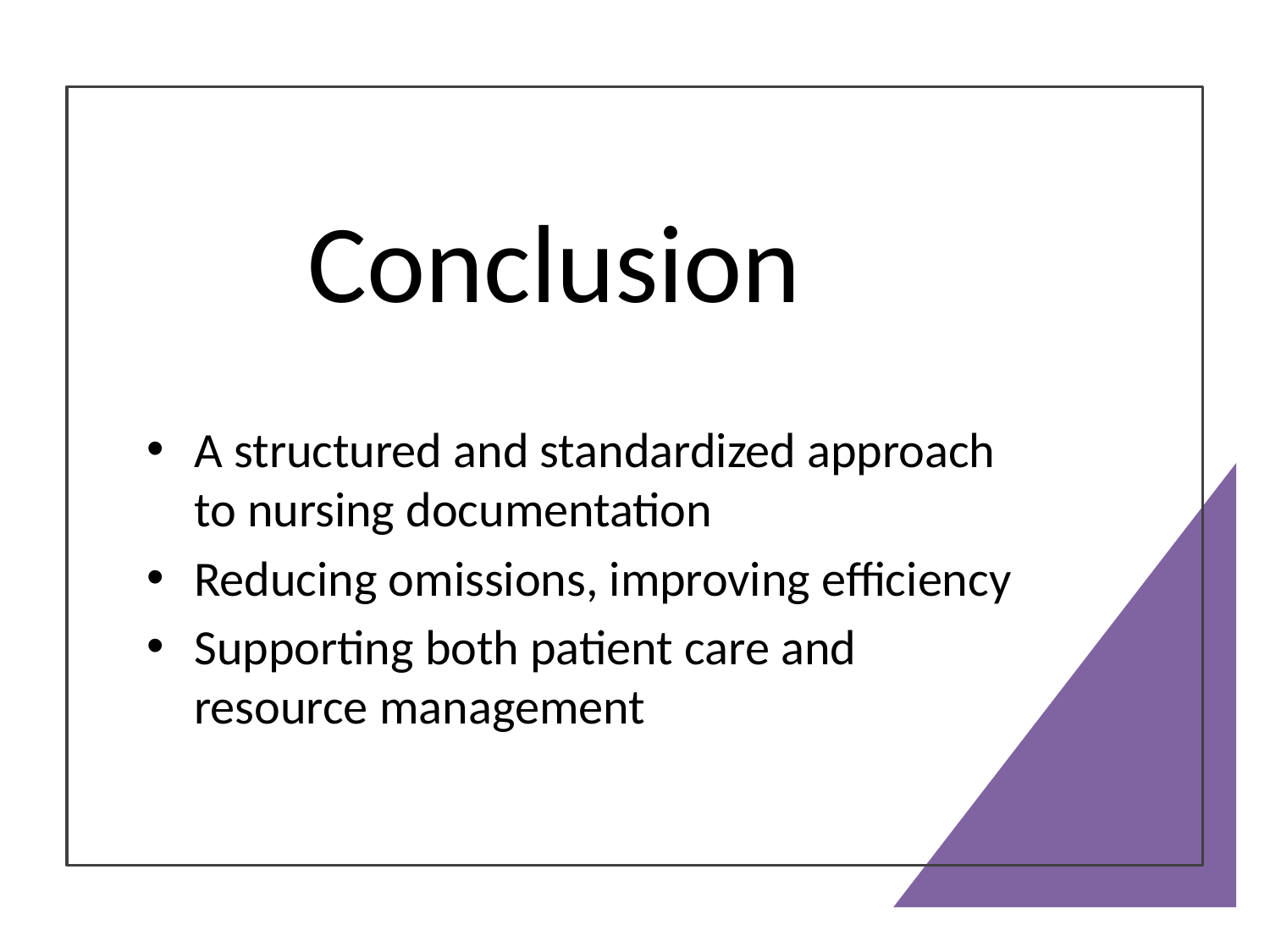

# Conclusion
A structured and standardized approach to nursing documentation
Reducing omissions, improving efficiency
Supporting both patient care and resource management